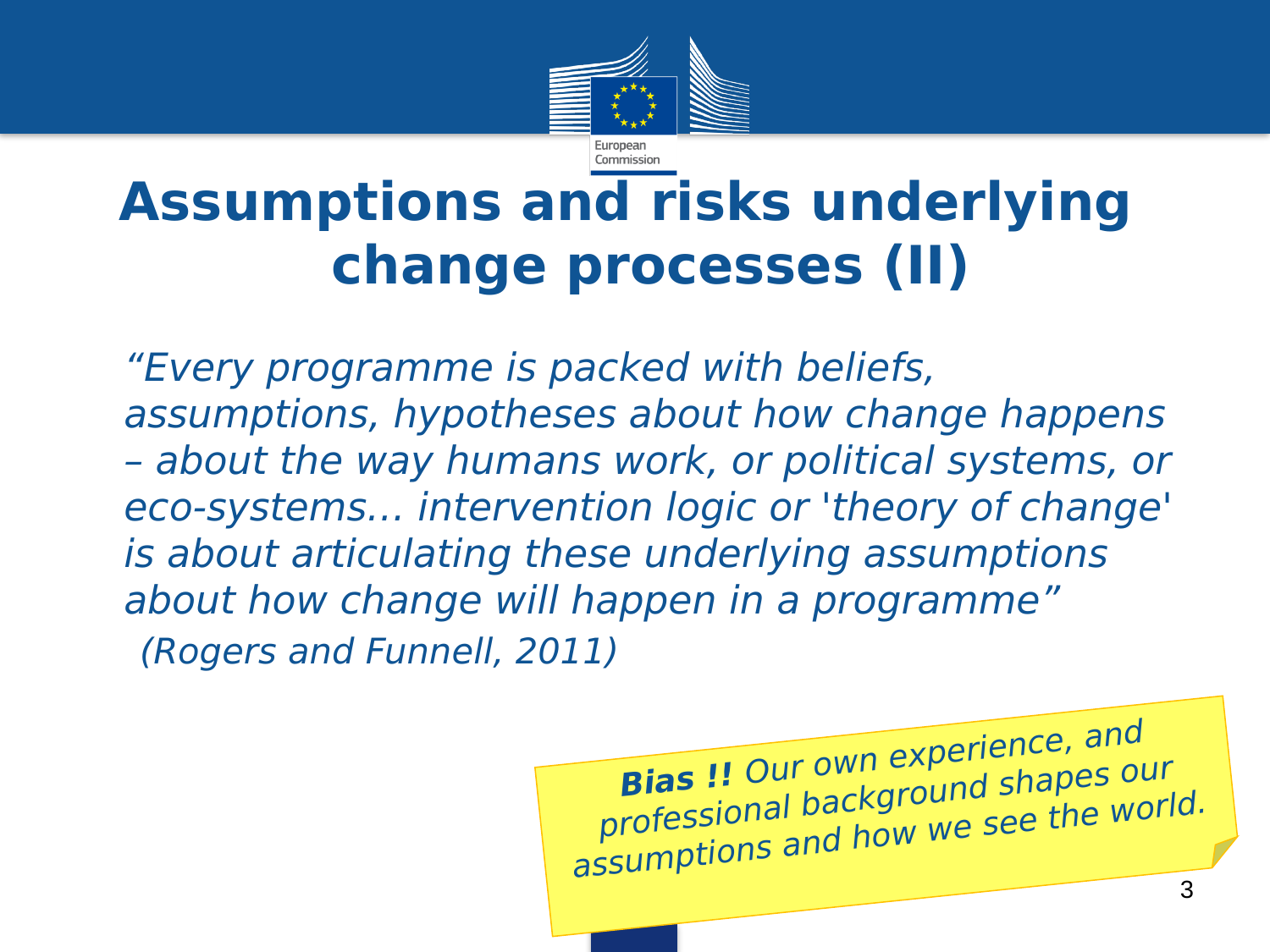

# Assumptions and risks underlying change processes (II)
“Every programme is packed with beliefs, assumptions, hypotheses about how change happens – about the way humans work, or political systems, or eco-systems… intervention logic or 'theory of change' is about articulating these underlying assumptions about how change will happen in a programme”
(Rogers and Funnell, 2011)
Bias !! Our own experience, and professional background shapes our assumptions and how we see the world.
3